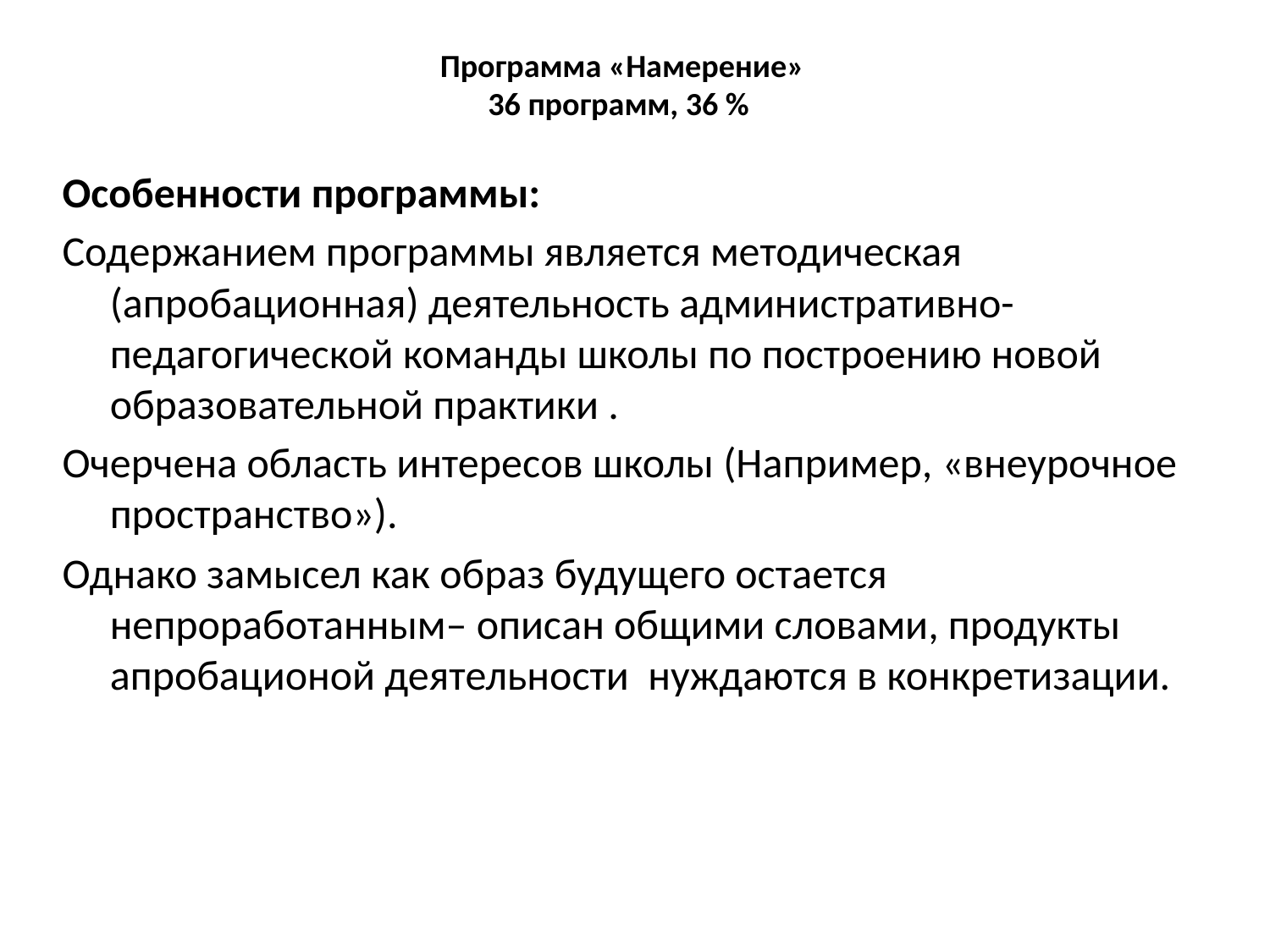

# Программа «Намерение» 36 программ, 36 %
Особенности программы:
Содержанием программы является методическая (апробационная) деятельность административно-педагогической команды школы по построению новой образовательной практики .
Очерчена область интересов школы (Например, «внеурочное пространство»).
Однако замысел как образ будущего остается непроработанным– описан общими словами, продукты апробационой деятельности  нуждаются в конкретизации.